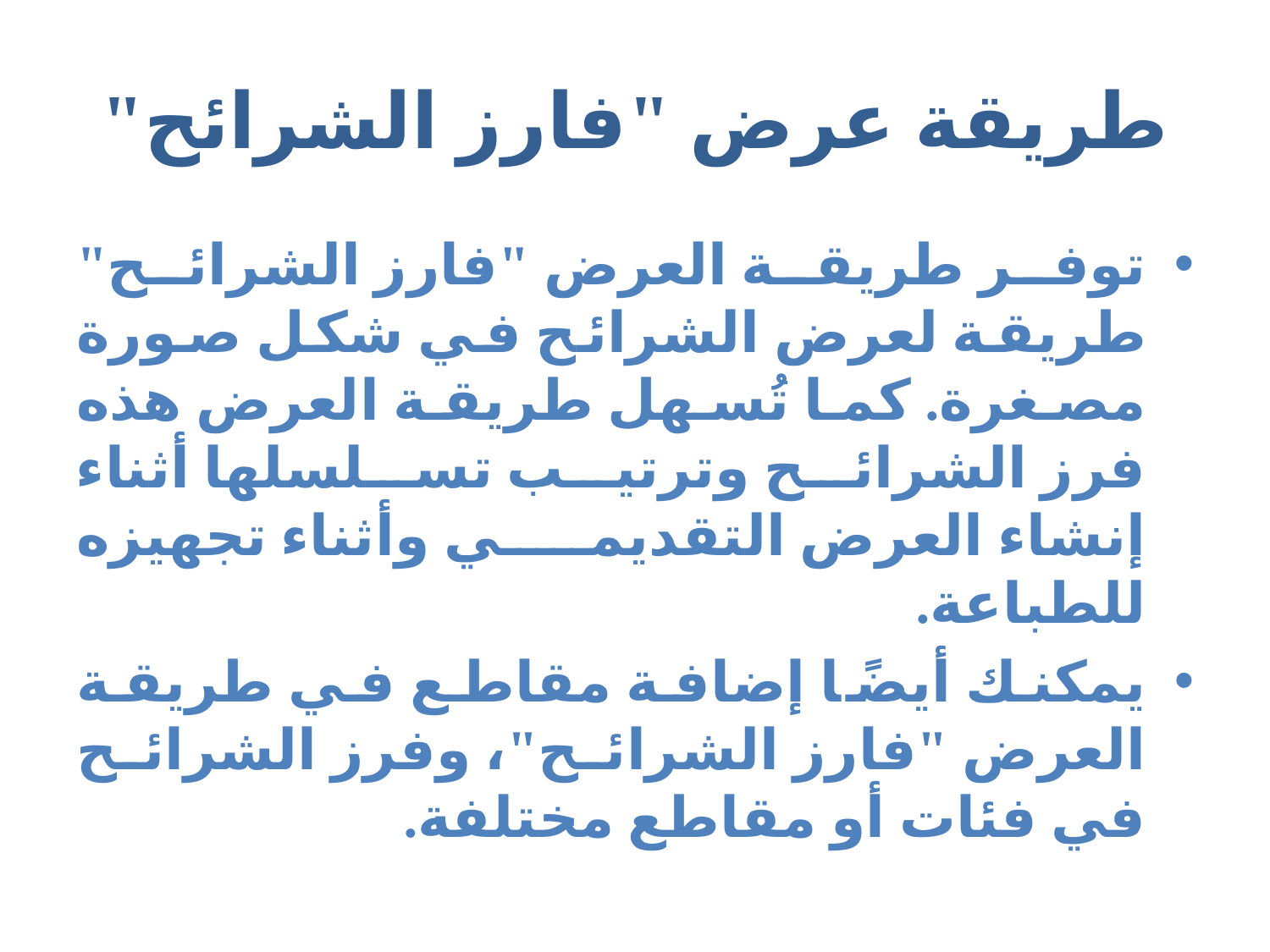

# طريقة عرض "فارز الشرائح"
توفر طريقة العرض "فارز الشرائح" طريقة لعرض الشرائح في شكل صورة مصغرة. كما تُسهل طريقة العرض هذه فرز الشرائح وترتيب تسلسلها أثناء إنشاء العرض التقديمي وأثناء تجهيزه للطباعة.
يمكنك أيضًا إضافة مقاطع في طريقة العرض "فارز الشرائح"، وفرز الشرائح في فئات أو مقاطع مختلفة.